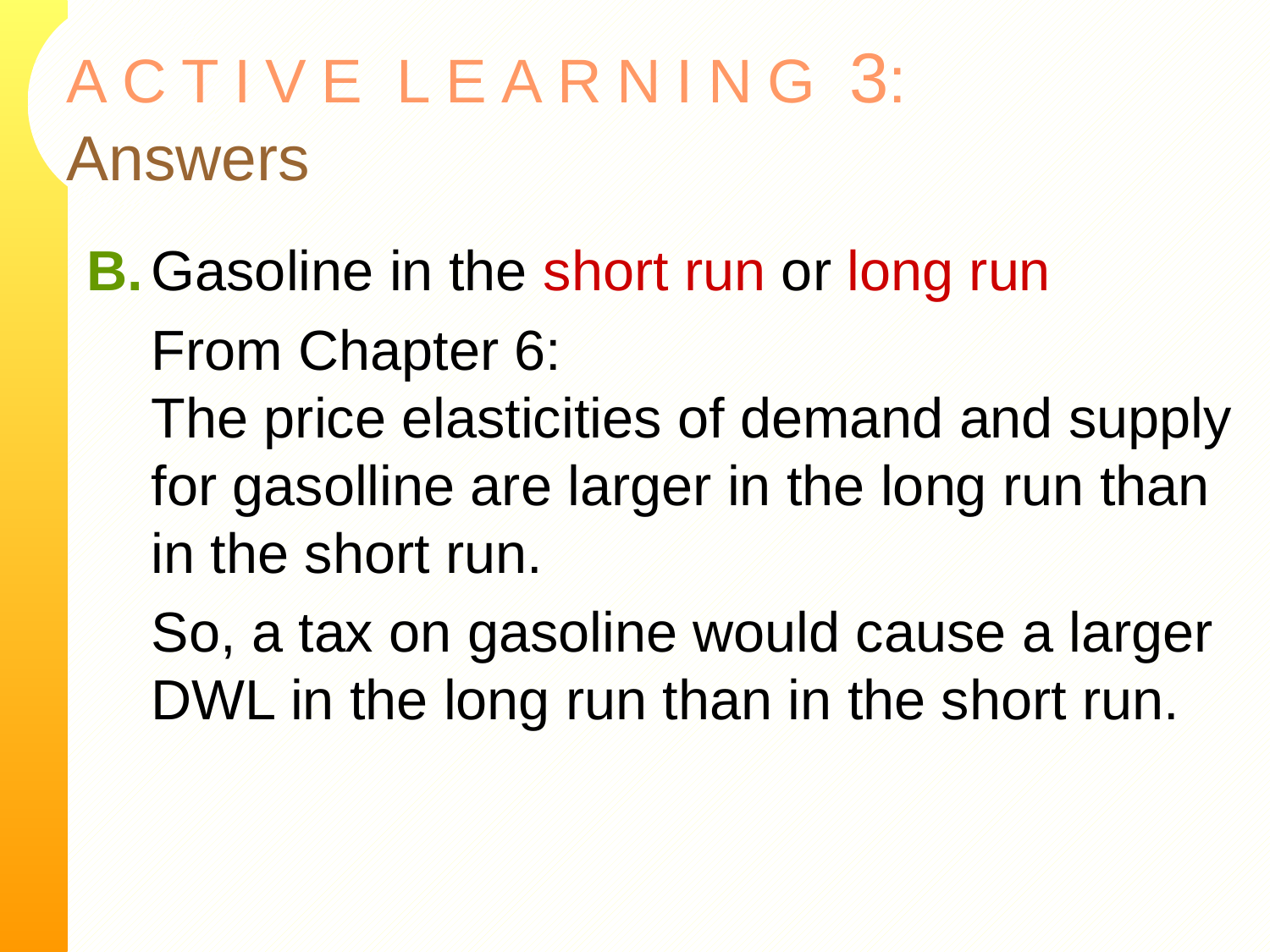

# A C T I V E  L E A R N I N G  3: Answers
B.	Gasoline in the short run or long run
	From Chapter 6:
The price elasticities of demand and supply
for gasolline are larger in the long run than in the short run.
	So, a tax on gasoline would cause a larger DWL in the long run than in the short run.